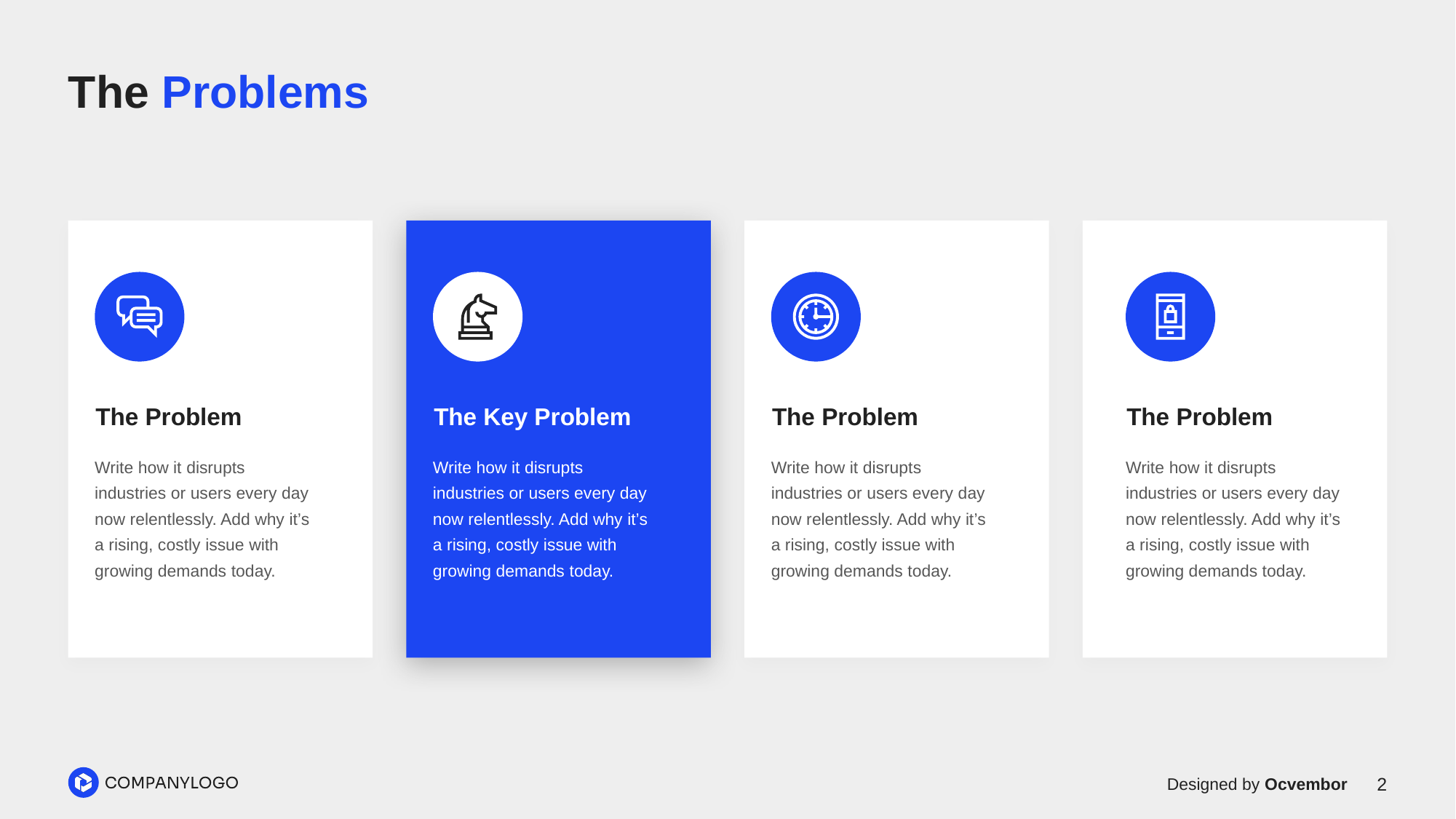

# The Problems

The Problem
The Key Problem
The Problem
The Problem
Write how it disrupts industries or users every day now relentlessly. Add why it’s a rising, costly issue with growing demands today.
Write how it disrupts industries or users every day now relentlessly. Add why it’s a rising, costly issue with growing demands today.
Write how it disrupts industries or users every day now relentlessly. Add why it’s a rising, costly issue with growing demands today.
Write how it disrupts industries or users every day now relentlessly. Add why it’s a rising, costly issue with growing demands today.